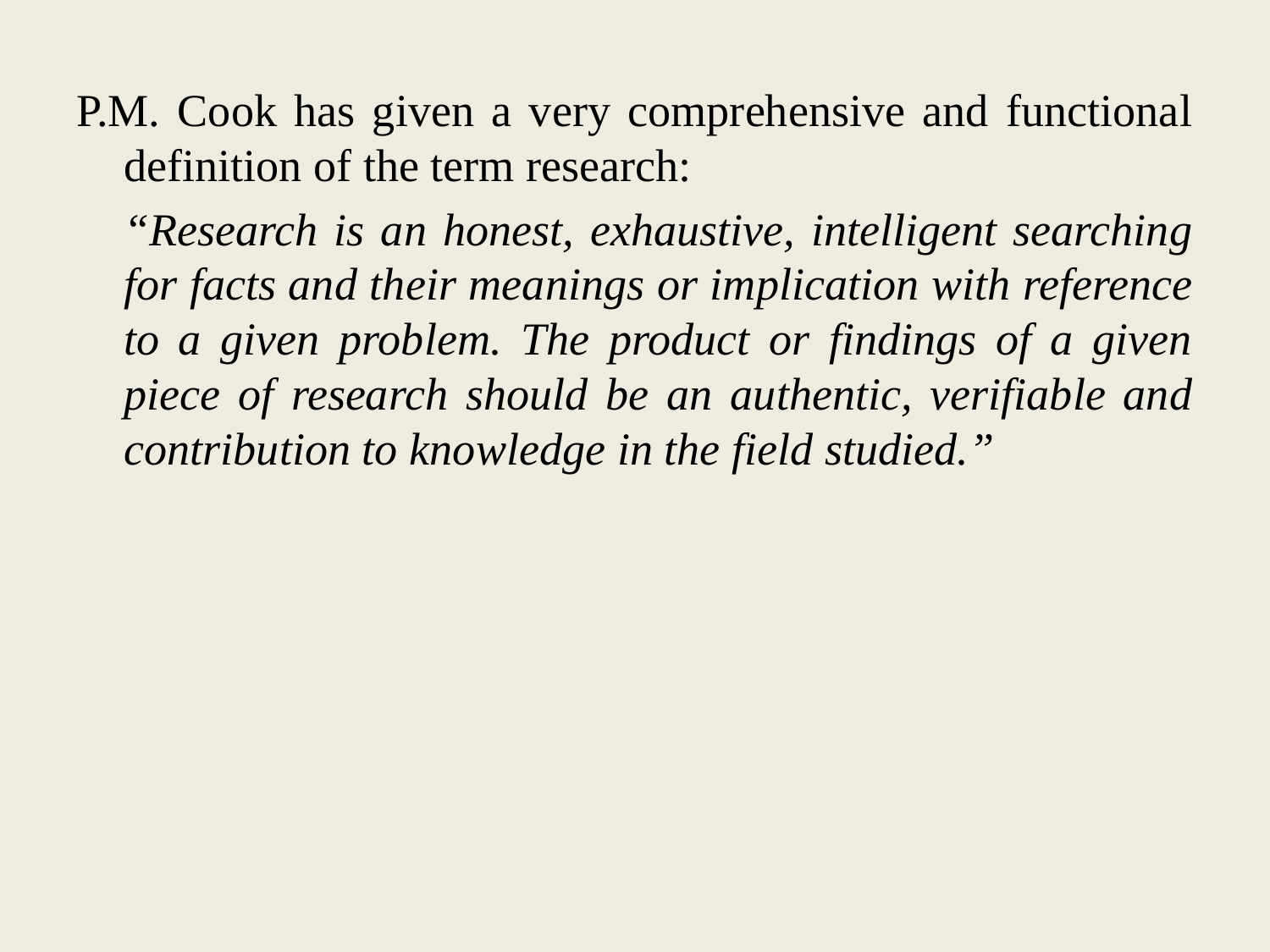

P.M. Cook has given a very comprehensive and functional definition of the term research:
	“Research is an honest, exhaustive, intelligent searching for facts and their meanings or implication with reference to a given problem. The product or findings of a given piece of research should be an authentic, verifiable and contribution to knowledge in the field studied.”